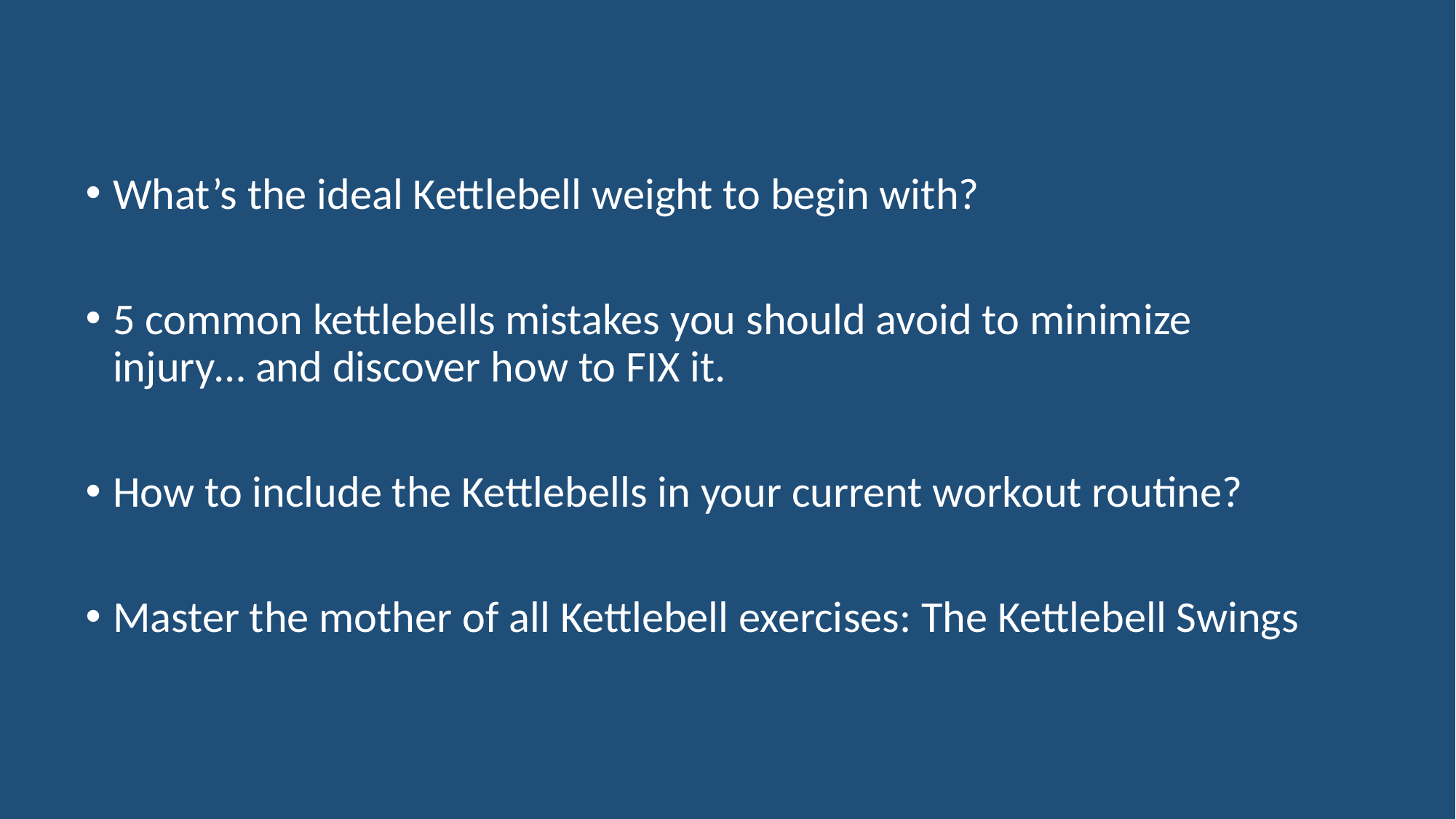

What’s the ideal Kettlebell weight to begin with?

5 common kettlebells mistakes you should avoid to minimize injury… and discover how to FIX it.

How to include the Kettlebells in your current workout routine?

Master the mother of all Kettlebell exercises: The Kettlebell Swings